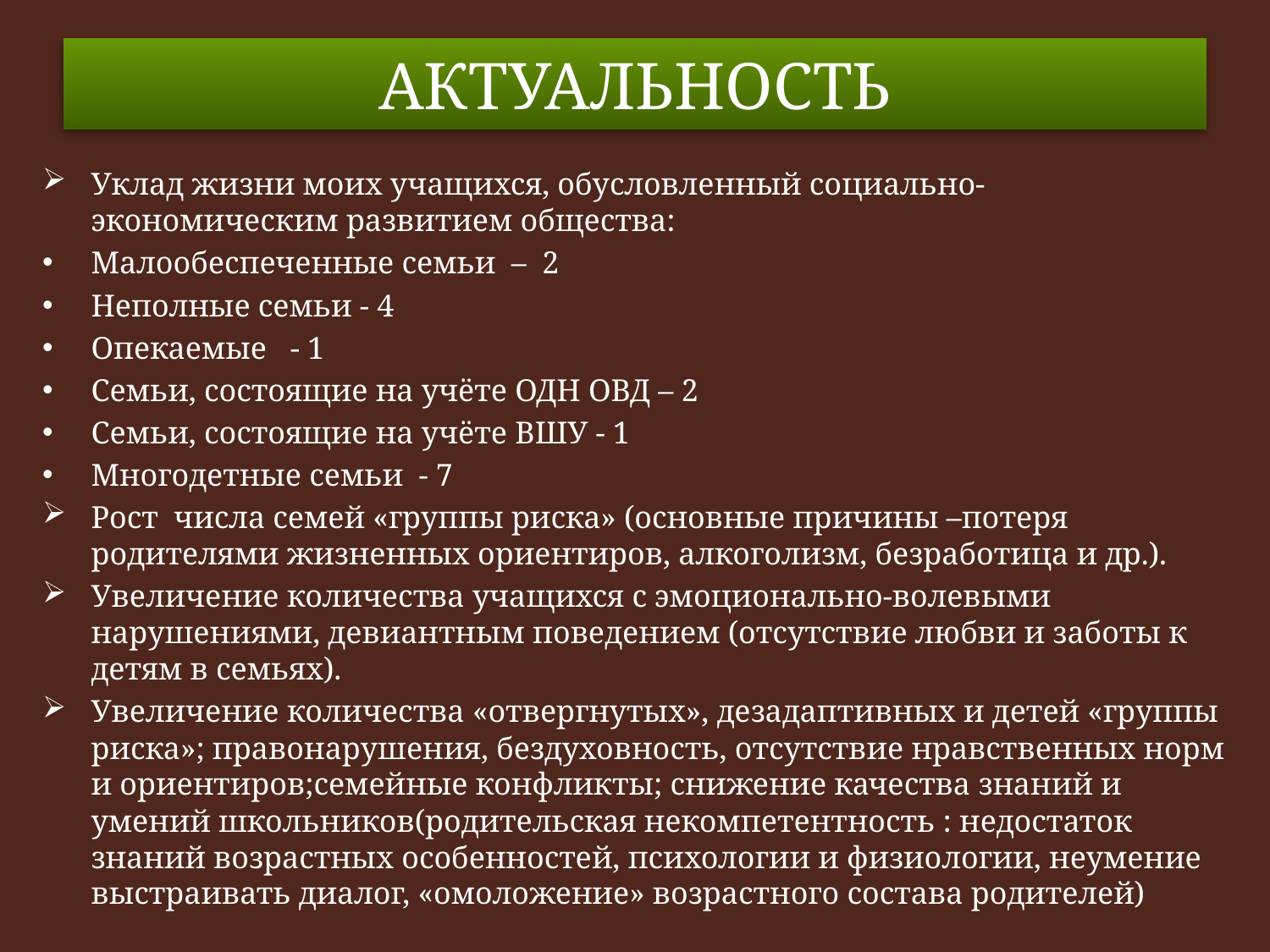

# АКТУАЛЬНОСТЬ
Уклад жизни моих учащихся, обусловленный социально-экономическим развитием общества:
Малообеспеченные семьи  –  2
Неполные семьи - 4
Опекаемые   - 1
Семьи, состоящие на учёте ОДН ОВД – 2
Семьи, состоящие на учёте ВШУ - 1
Многодетные семьи  - 7
Рост  числа семей «группы риска» (основные причины –потеря родителями жизненных ориентиров, алкоголизм, безработица и др.).
Увеличение количества учащихся с эмоционально-волевыми нарушениями, девиантным поведением (отсутствие любви и заботы к детям в семьях).
Увеличение количества «отвергнутых», дезадаптивных и детей «группы риска»; правонарушения, бездуховность, отсутствие нравственных норм и ориентиров;семейные конфликты; снижение качества знаний и умений школьников(родительская некомпетентность : недостаток знаний возрастных особенностей, психологии и физиологии, неумение выстраивать диалог, «омоложение» возрастного состава родителей)